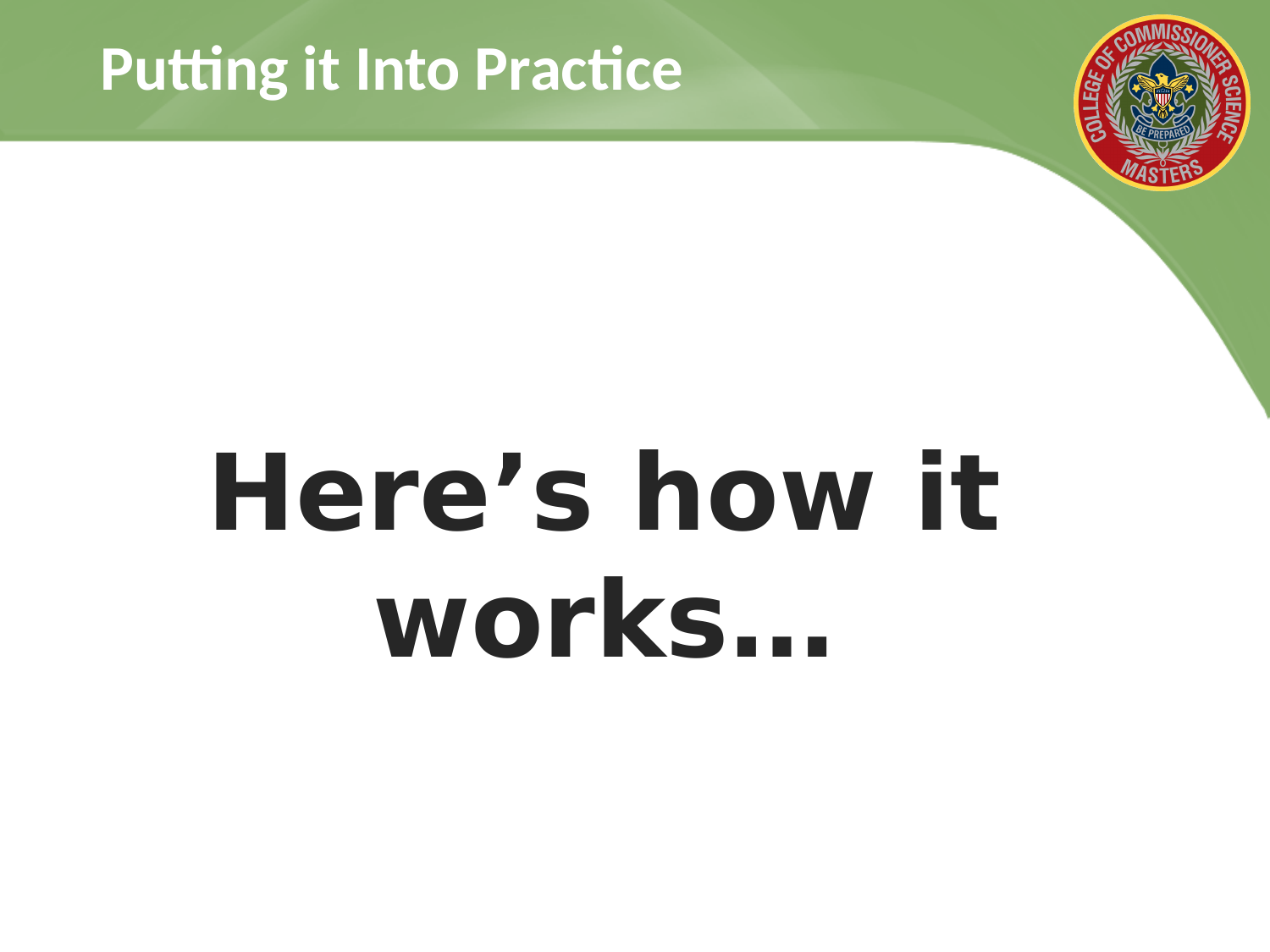

# Putting it Into Practice
Here’s how it works…